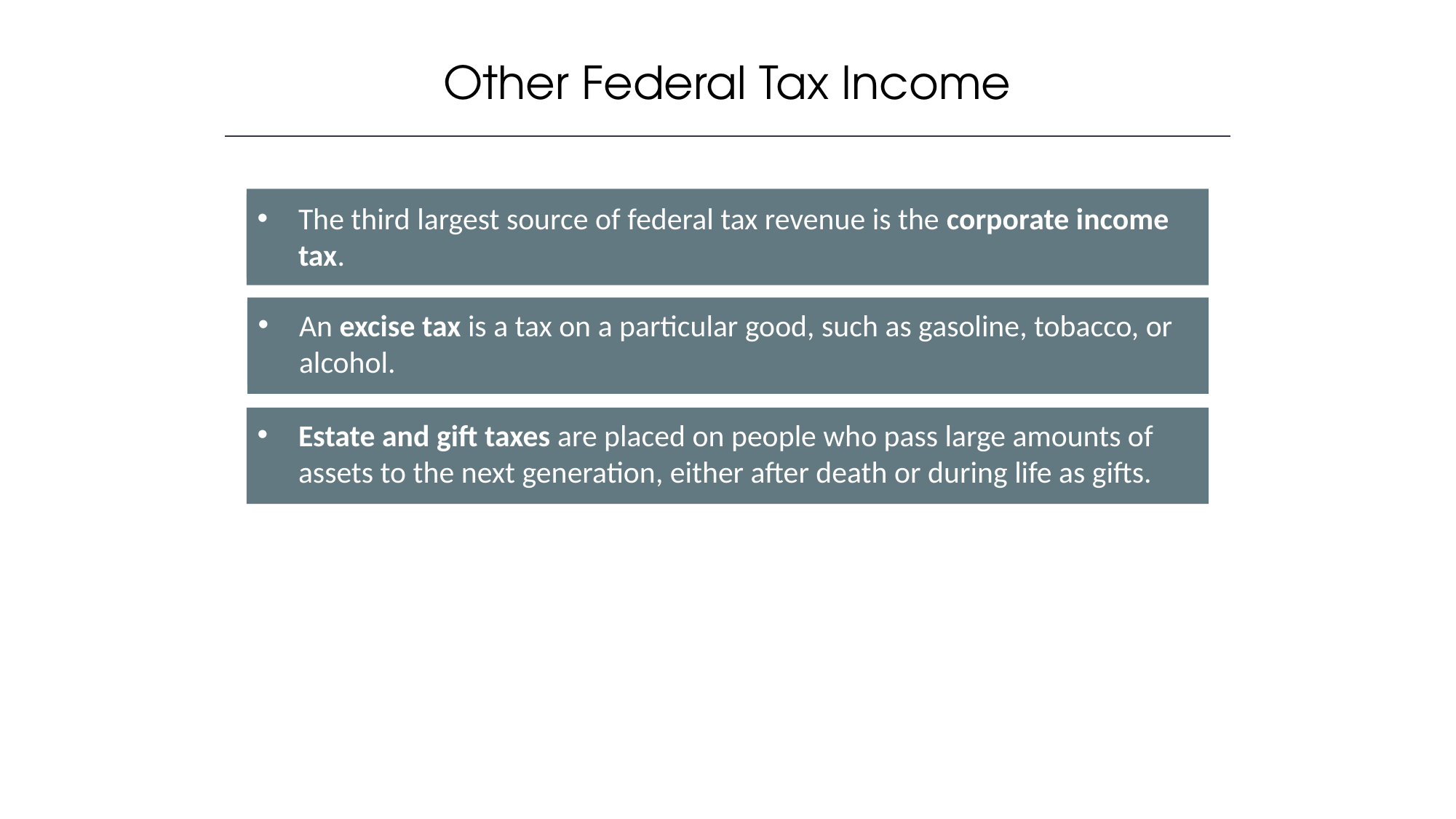

Other Federal Tax Income

The third largest source of federal tax revenue is the corporate income tax.

An excise tax is a tax on a particular good, such as gasoline, tobacco, or alcohol.

Estate and gift taxes are placed on people who pass large amounts of assets to the next generation, either after death or during life as gifts.